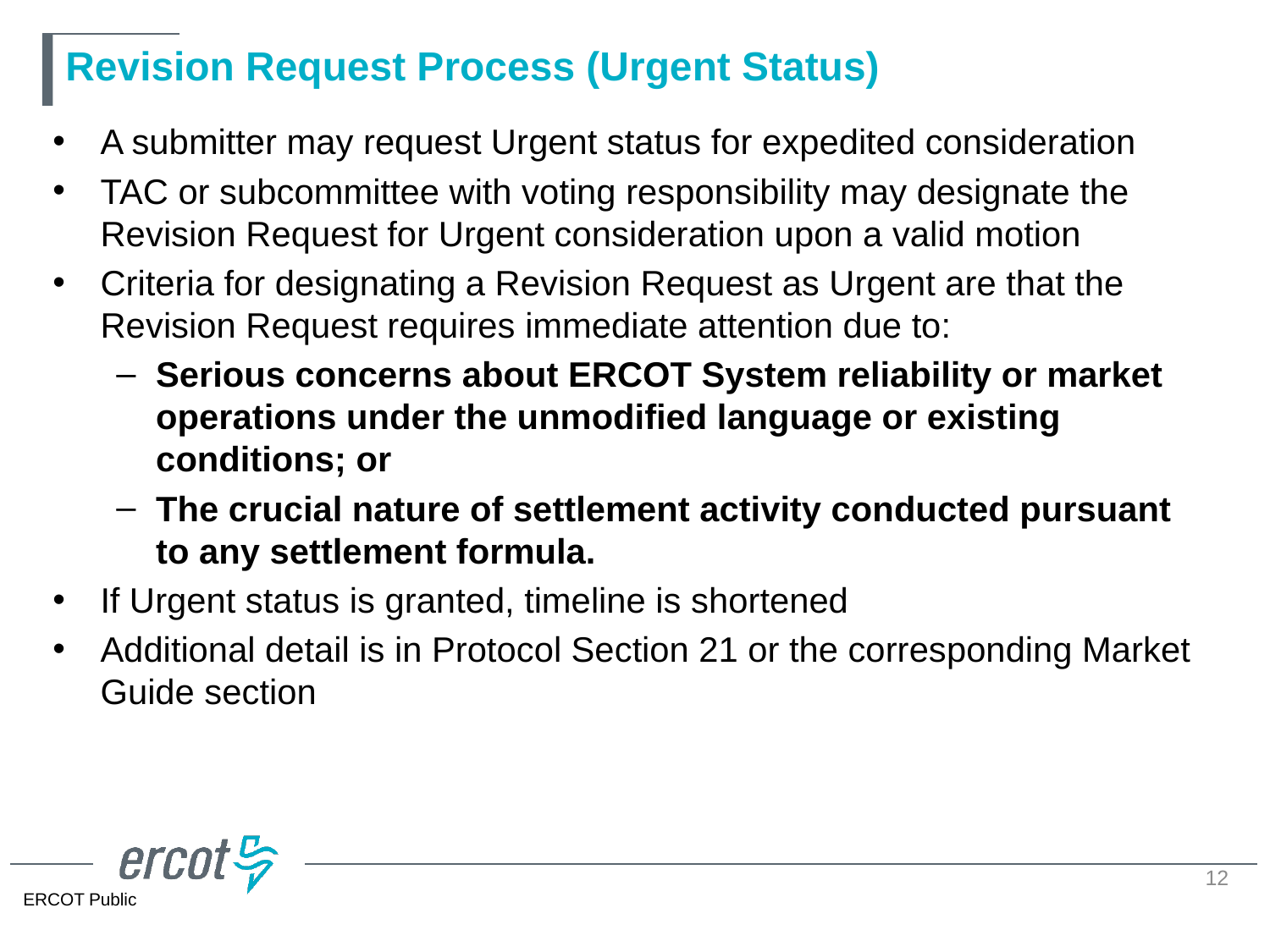

# Revision Request Process (Urgent Status)
A submitter may request Urgent status for expedited consideration
TAC or subcommittee with voting responsibility may designate the Revision Request for Urgent consideration upon a valid motion
Criteria for designating a Revision Request as Urgent are that the Revision Request requires immediate attention due to:
Serious concerns about ERCOT System reliability or market operations under the unmodified language or existing conditions; or
The crucial nature of settlement activity conducted pursuant to any settlement formula.
If Urgent status is granted, timeline is shortened
Additional detail is in Protocol Section 21 or the corresponding Market Guide section

12